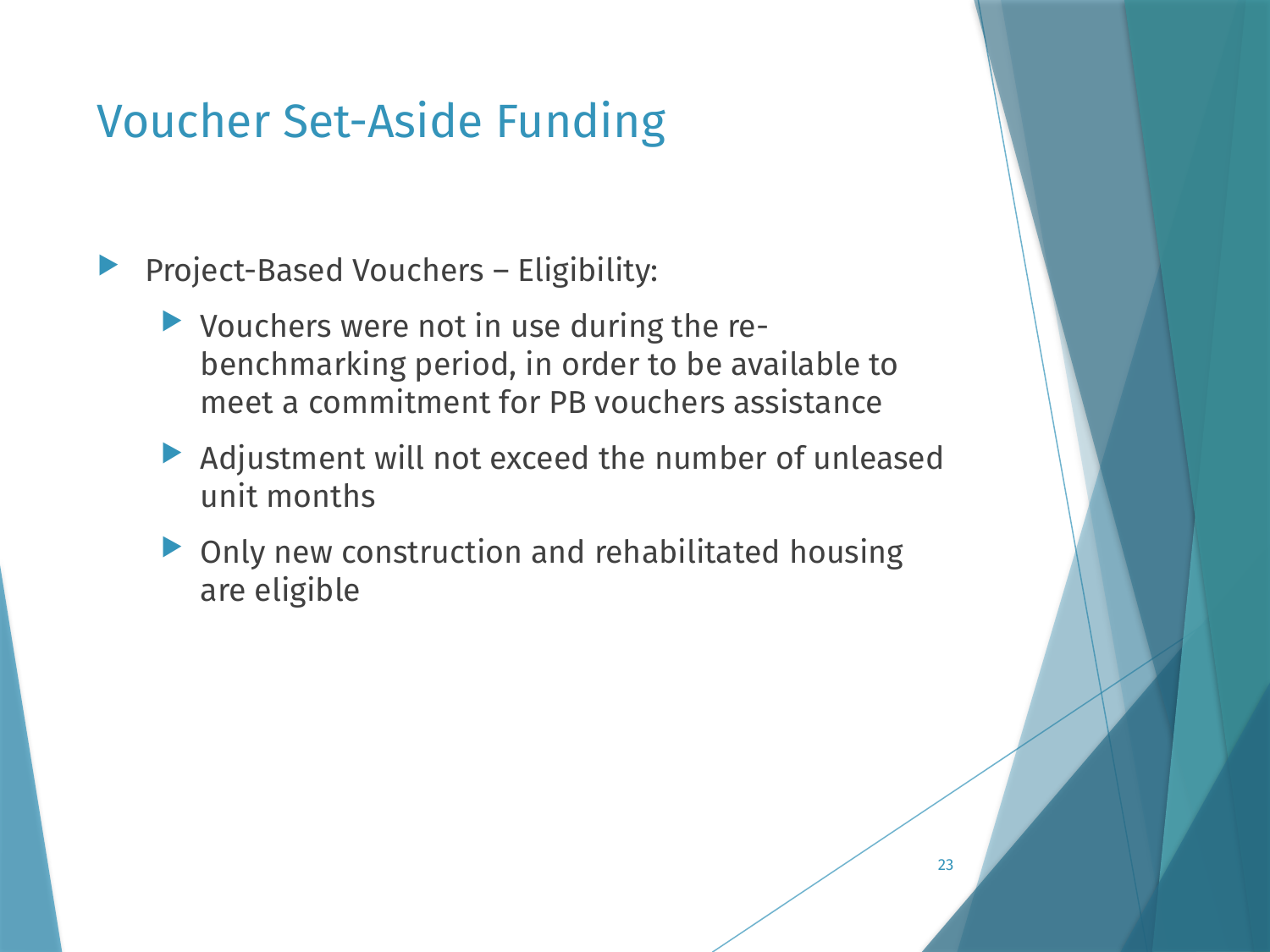

# Voucher Set-Aside Funding
Project-Based Vouchers – Eligibility:
Vouchers were not in use during the re-benchmarking period, in order to be available to meet a commitment for PB vouchers assistance
Adjustment will not exceed the number of unleased unit months
Only new construction and rehabilitated housing are eligible

23